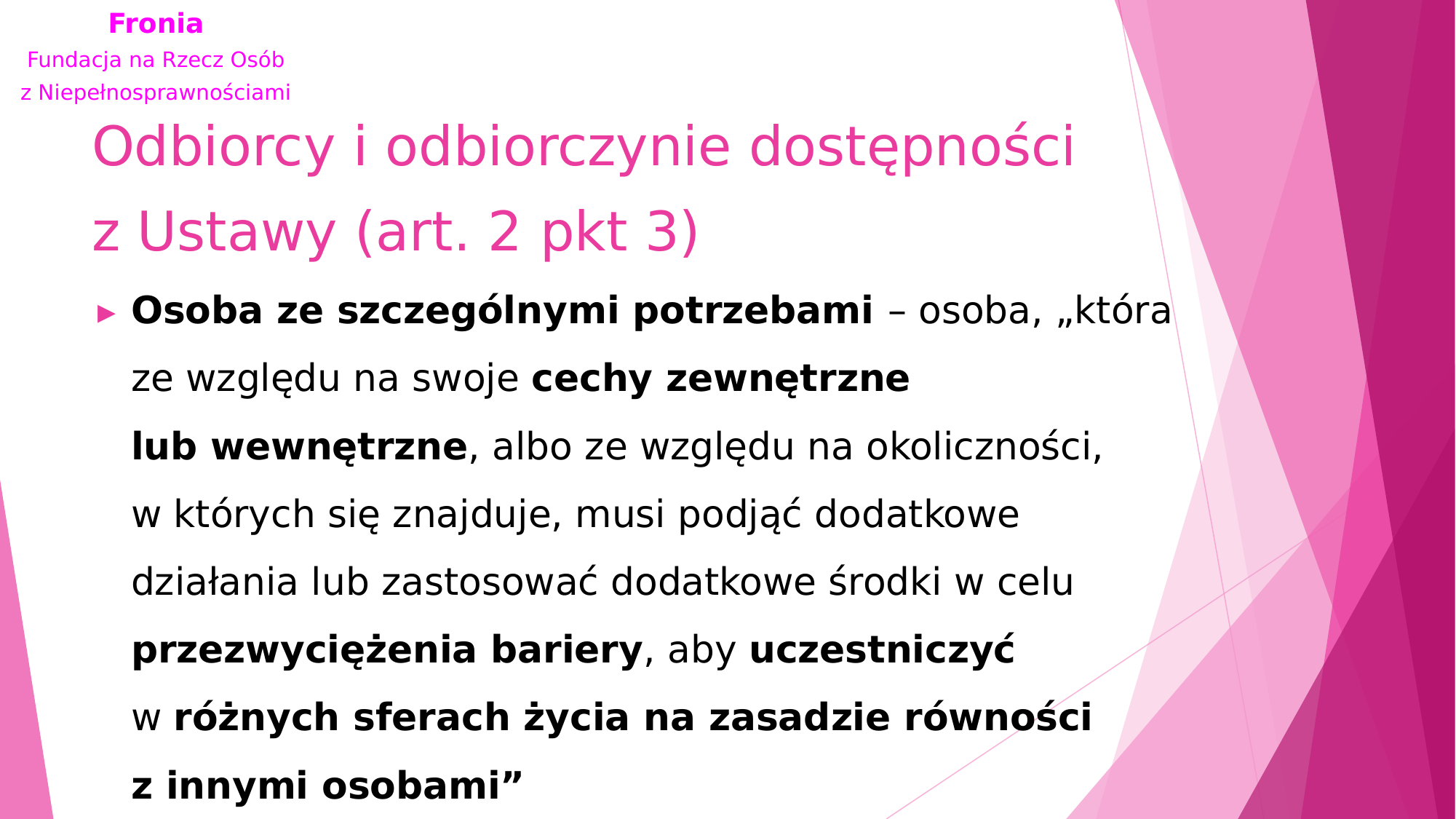

# Odbiorcy i odbiorczynie dostępności z Ustawy (art. 2 pkt 3)
Osoba ze szczególnymi potrzebami – osoba, „która ze względu na swoje cechy zewnętrzne lub wewnętrzne, albo ze względu na okoliczności, w których się znajduje, musi podjąć dodatkowe działania lub zastosować dodatkowe środki w celu przezwyciężenia bariery, aby uczestniczyć w różnych sferach życia na zasadzie równości z innymi osobami”